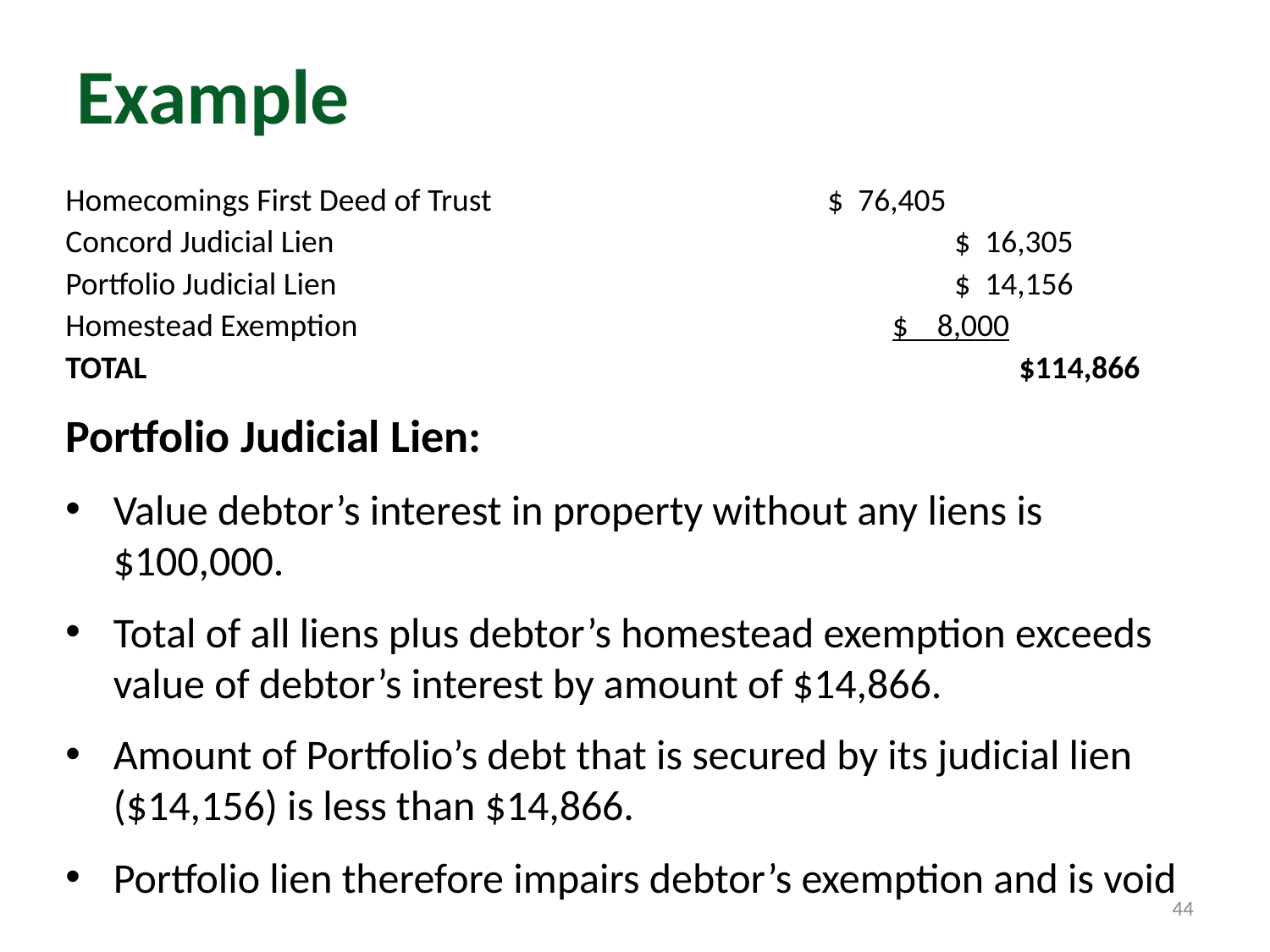

# Example
Homecomings First Deed of Trust			$  76,405
Concord Judicial Lien					$  16,305
Portfolio Judicial Lien					$  14,156
Homestead Exemption				         $    8,000
TOTAL							         $114,866
Portfolio Judicial Lien:
Value debtor’s interest in property without any liens is $100,000.
Total of all liens plus debtor’s homestead exemption exceeds value of debtor’s interest by amount of $14,866.
Amount of Portfolio’s debt that is secured by its judicial lien ($14,156) is less than $14,866.
Portfolio lien therefore impairs debtor’s exemption and is void
44